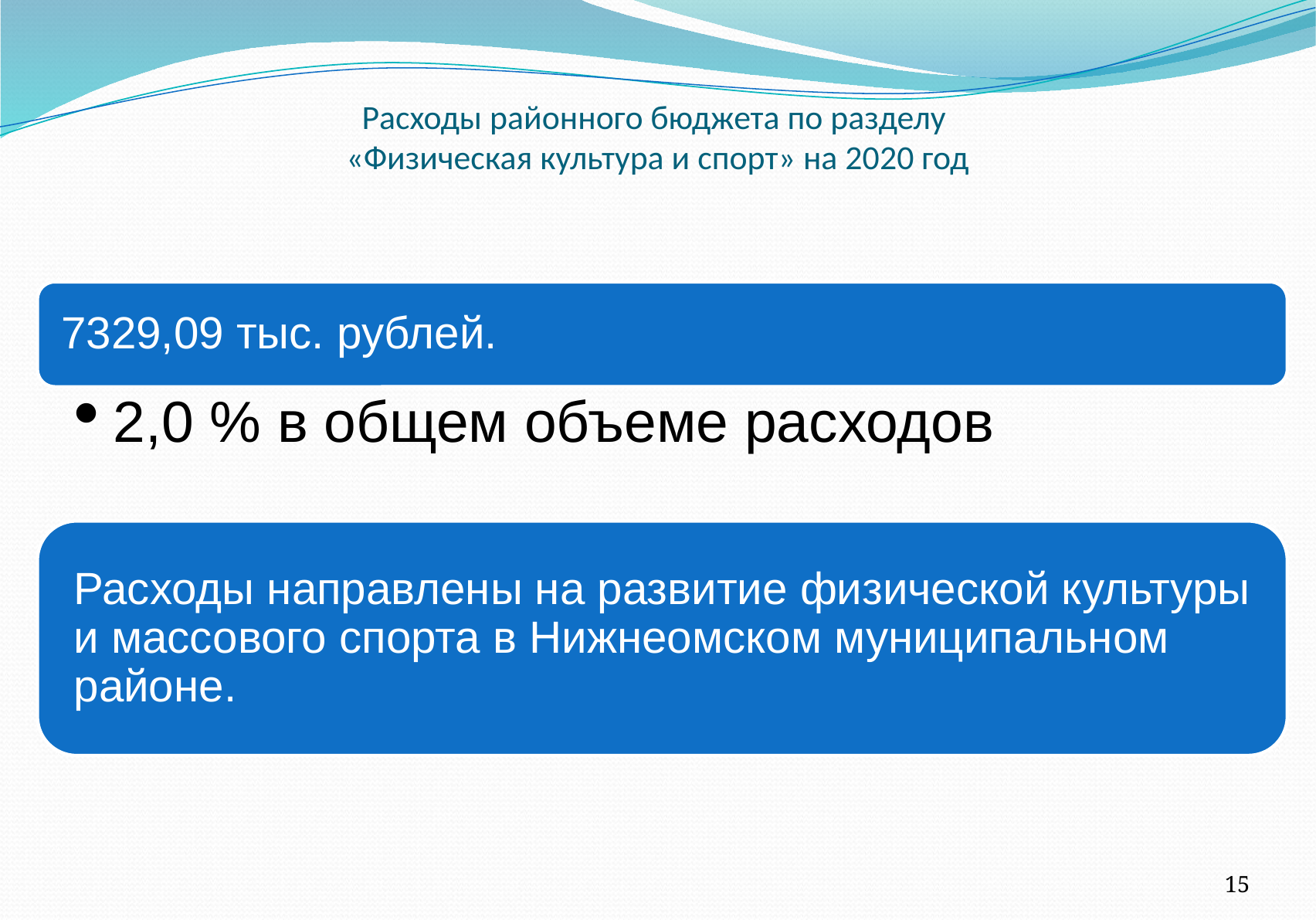

Расходы районного бюджета по разделу
«Физическая культура и спорт» на 2020 год

7329,09 тыс. рублей.
2,0 % в общем объеме расходов
Расходы направлены на развитие физической культуры и массового спорта в Нижнеомском муниципальном районе.

### Chart

| Category |
|---|
15